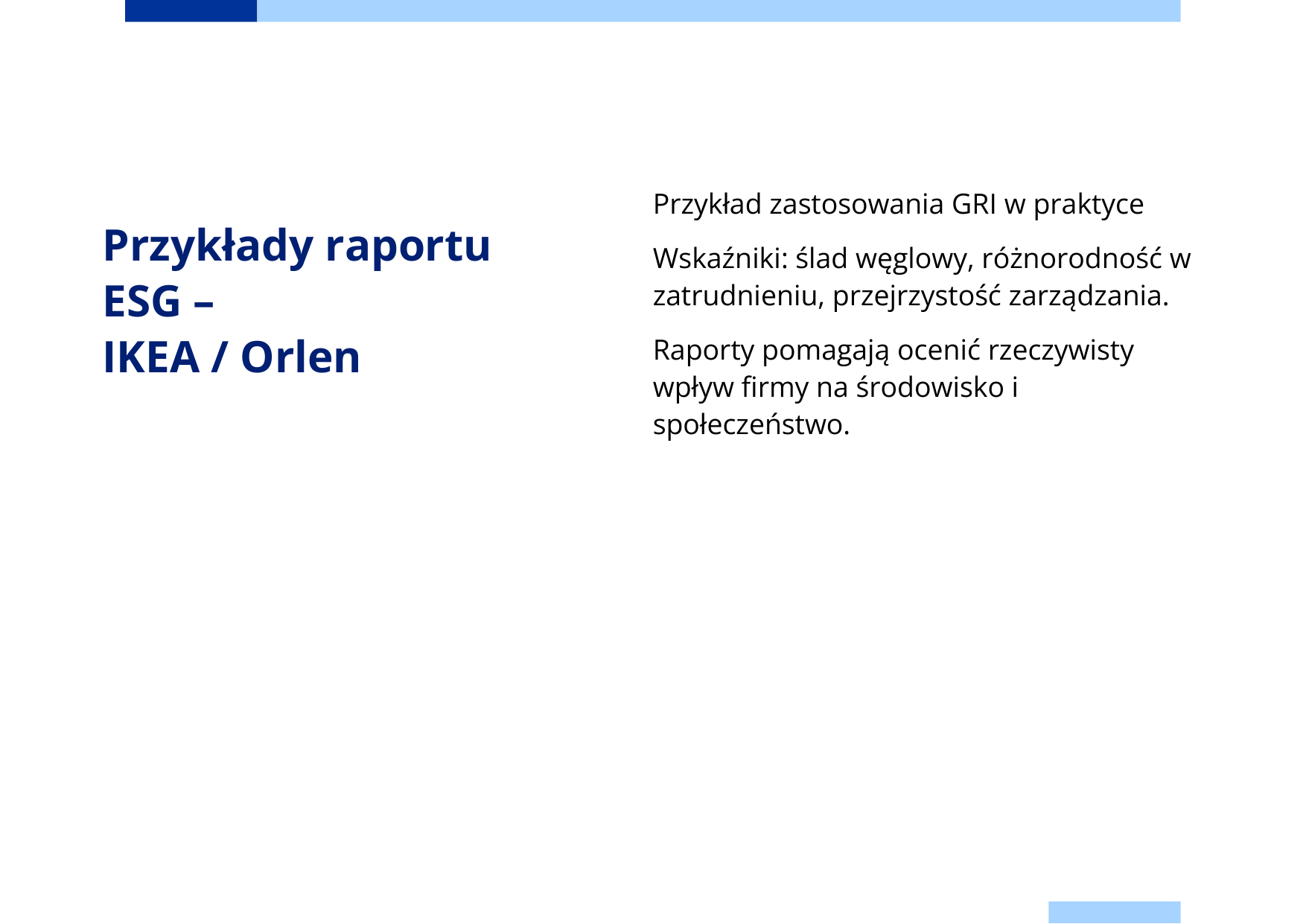

Przykład zastosowania GRI w praktyce
Wskaźniki: ślad węglowy, różnorodność w zatrudnieniu, przejrzystość zarządzania.
Raporty pomagają ocenić rzeczywisty wpływ firmy na środowisko i społeczeństwo.
# Przykłady raportu ESG – IKEA / Orlen